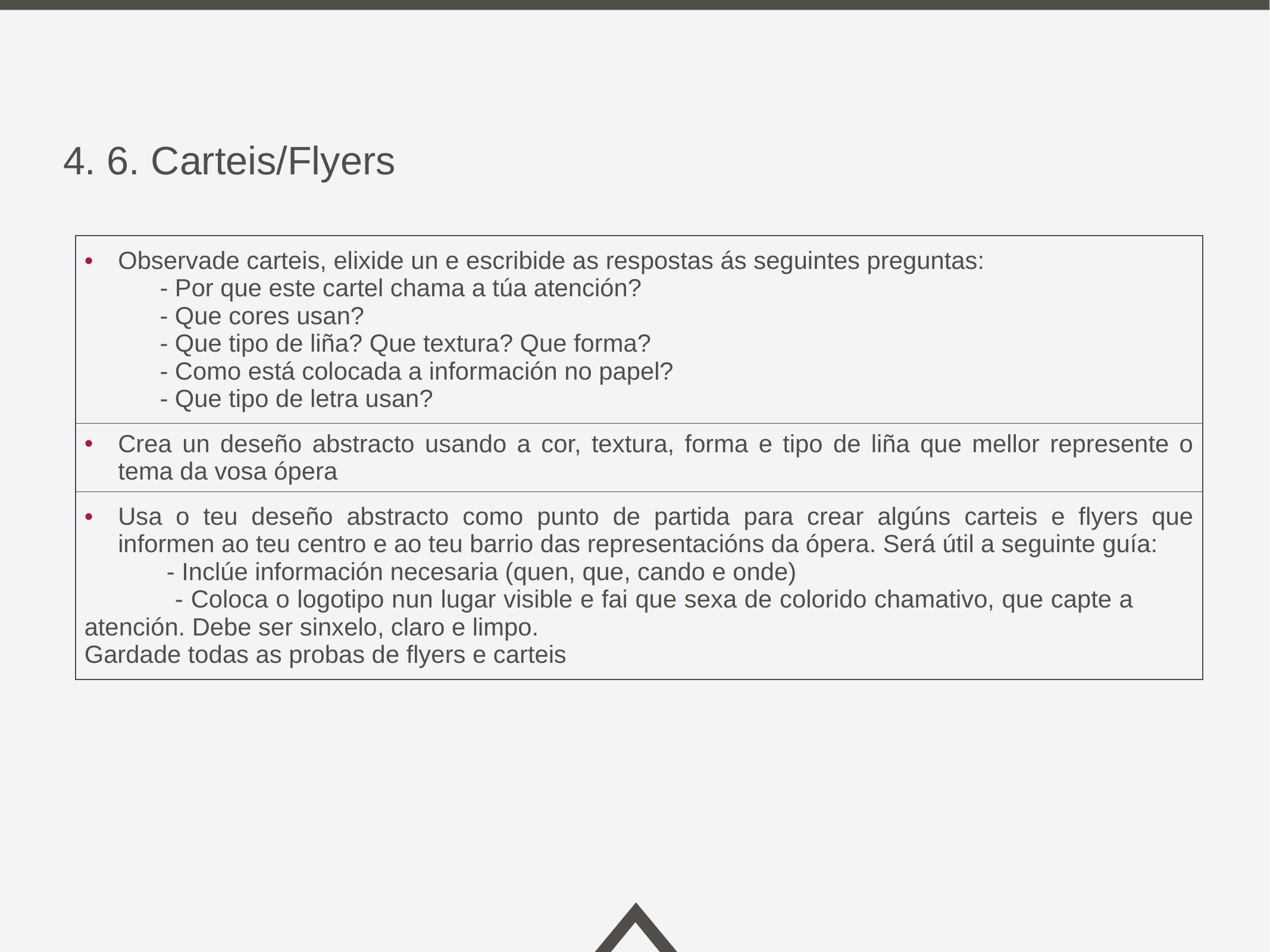

4. 6. Carteis/Flyers
| Observade carteis, elixide un e escribide as respostas ás seguintes preguntas: - Por que este cartel chama a túa atención? - Que cores usan? - Que tipo de liña? Que textura? Que forma? - Como está colocada a información no papel? - Que tipo de letra usan? |
| --- |
| Crea un deseño abstracto usando a cor, textura, forma e tipo de liña que mellor represente o tema da vosa ópera |
| Usa o teu deseño abstracto como punto de partida para crear algúns carteis e flyers que informen ao teu centro e ao teu barrio das representacións da ópera. Será útil a seguinte guía: - Inclúe información necesaria (quen, que, cando e onde) - Coloca o logotipo nun lugar visible e fai que sexa de colorido chamativo, que capte a atención. Debe ser sinxelo, claro e limpo. Gardade todas as probas de flyers e carteis |